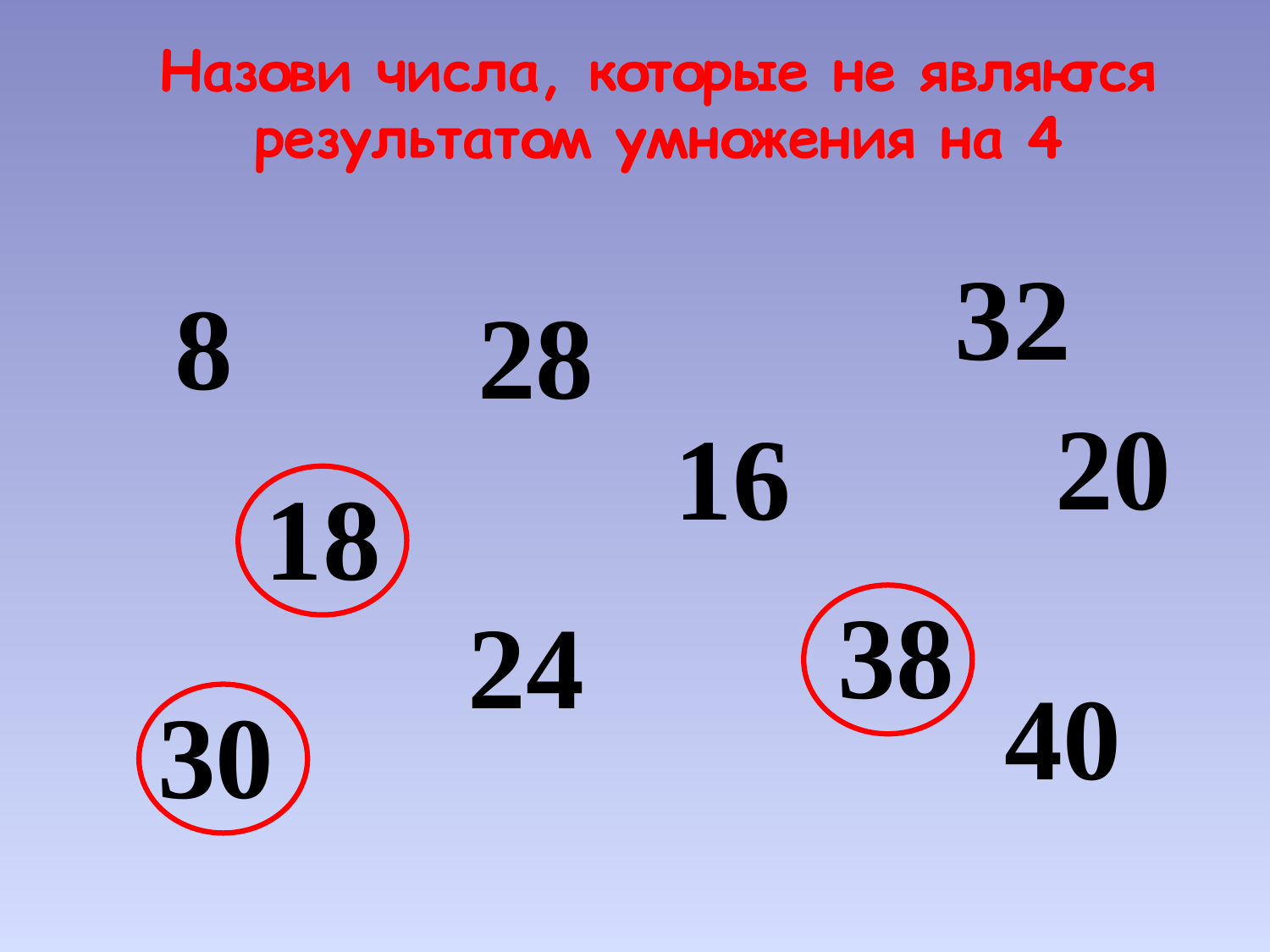

Назови числа, которые не являются результатом умножения на 4
32
8
28
20
16
18

38

24
40
30